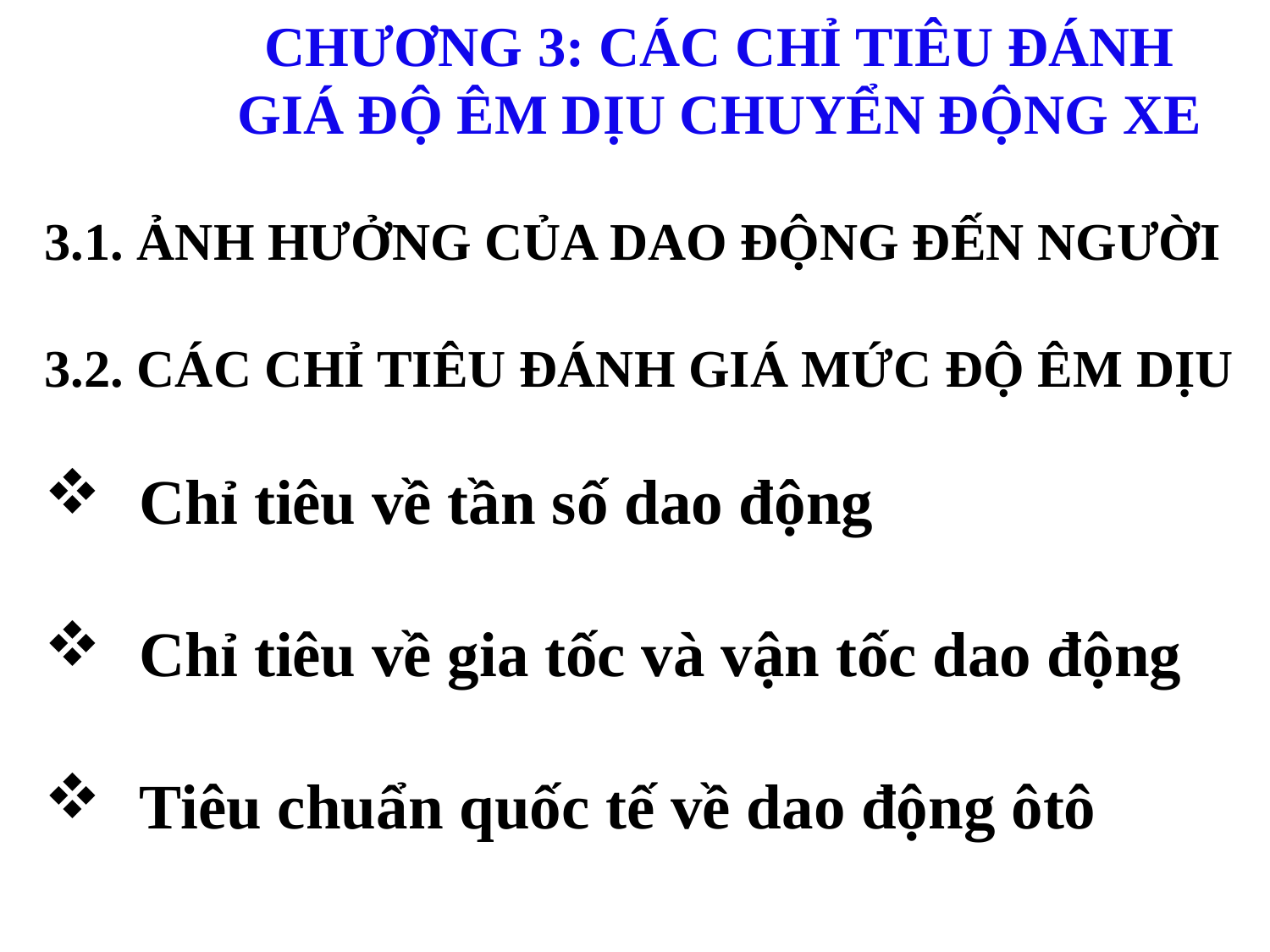

CHƯƠNG 3: CÁC CHỈ TIÊU ĐÁNH GIÁ ĐỘ ÊM DỊU CHUYỂN ĐỘNG XE
3.1. ẢNH HƯỞNG CỦA DAO ĐỘNG ĐẾN NGƯỜI

3.2. CÁC CHỈ TIÊU ĐÁNH GIÁ MỨC ĐỘ ÊM DỊU

 Chỉ tiêu về tần số dao động

 Chỉ tiêu về gia tốc và vận tốc dao động

 Tiêu chuẩn quốc tế về dao động ôtô